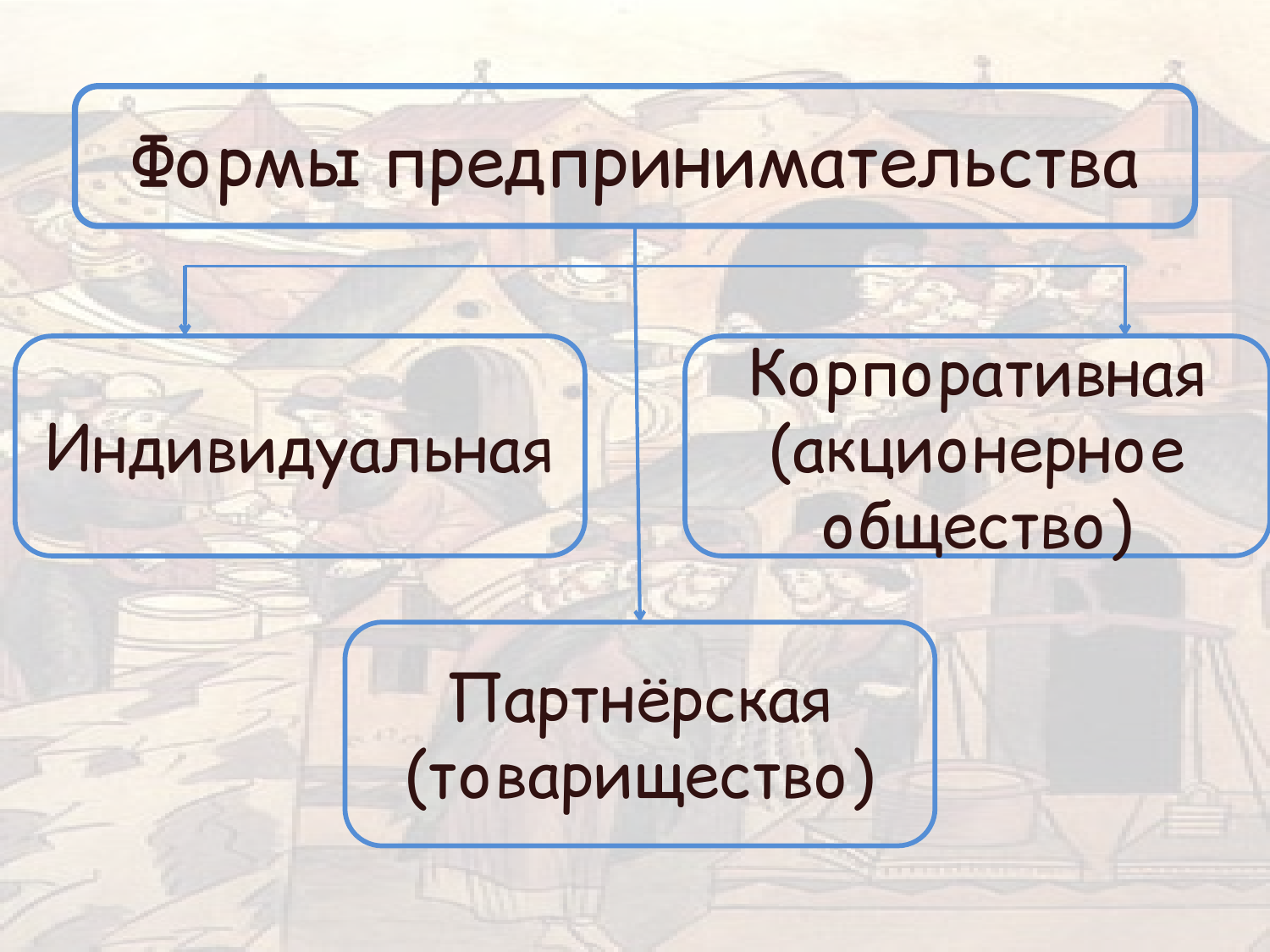

# Формы предпринимательства

Индивидуальная
Корпоративная (акционерное общество)
Партнёрская (товарищество)